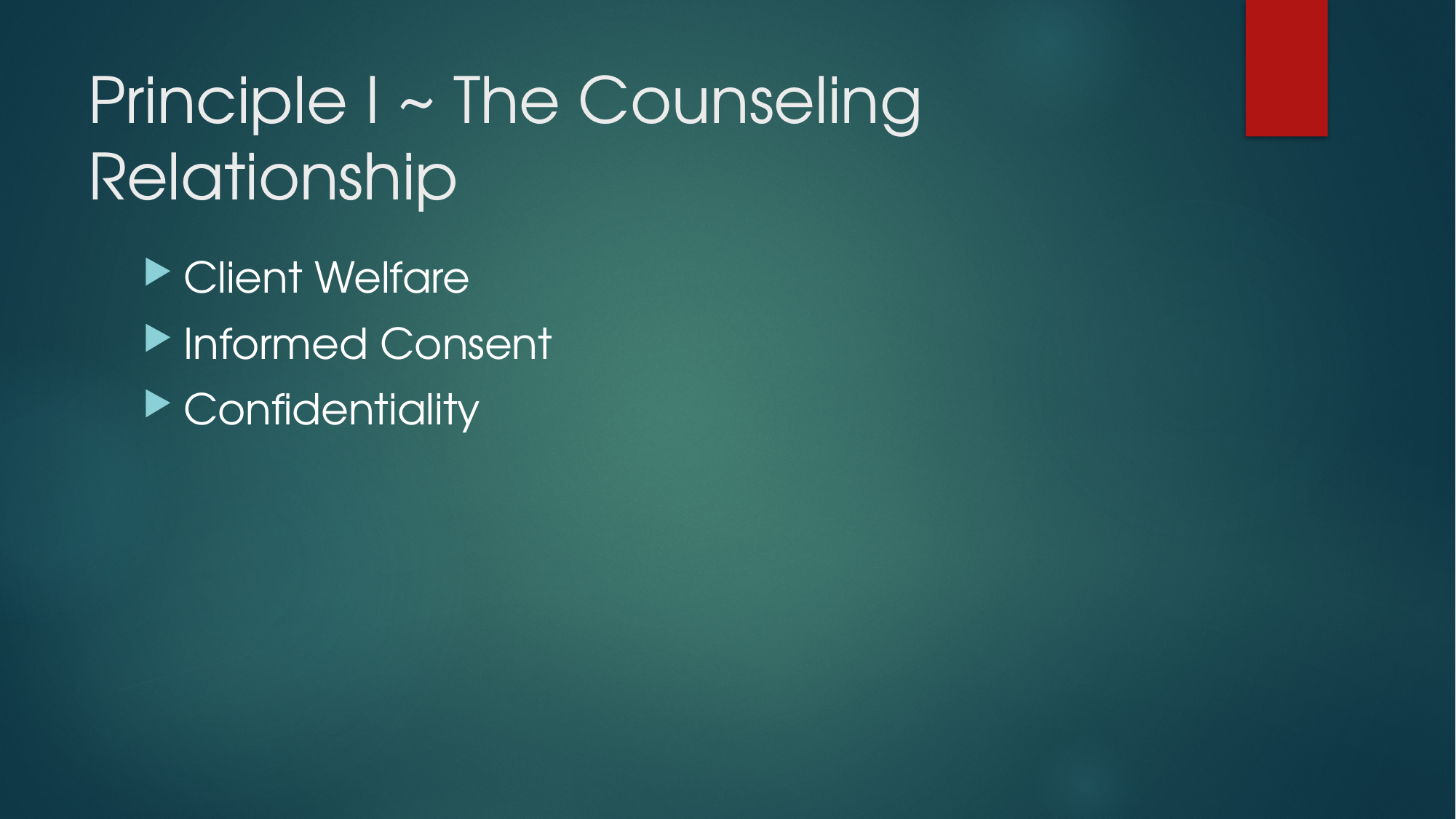

# Principle I ~ The Counseling Relationship
Client Welfare
Informed Consent
Confidentiality